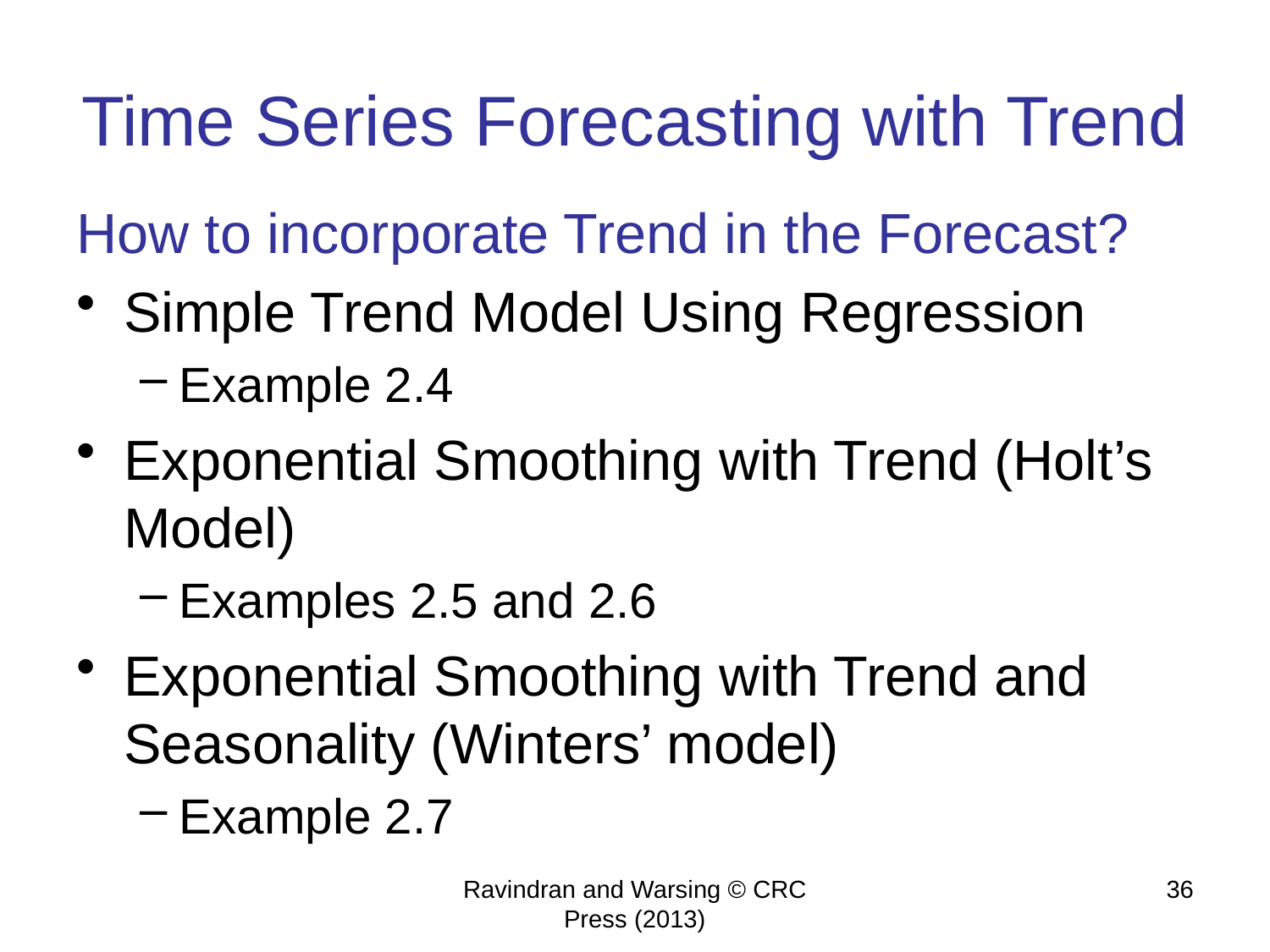

# Time Series Forecasting with Trend
How to incorporate Trend in the Forecast?
Simple Trend Model Using Regression
Example 2.4
Exponential Smoothing with Trend (Holt’s Model)
Examples 2.5 and 2.6
Exponential Smoothing with Trend and Seasonality (Winters’ model)
Example 2.7
Ravindran and Warsing © CRC Press (2013)
36